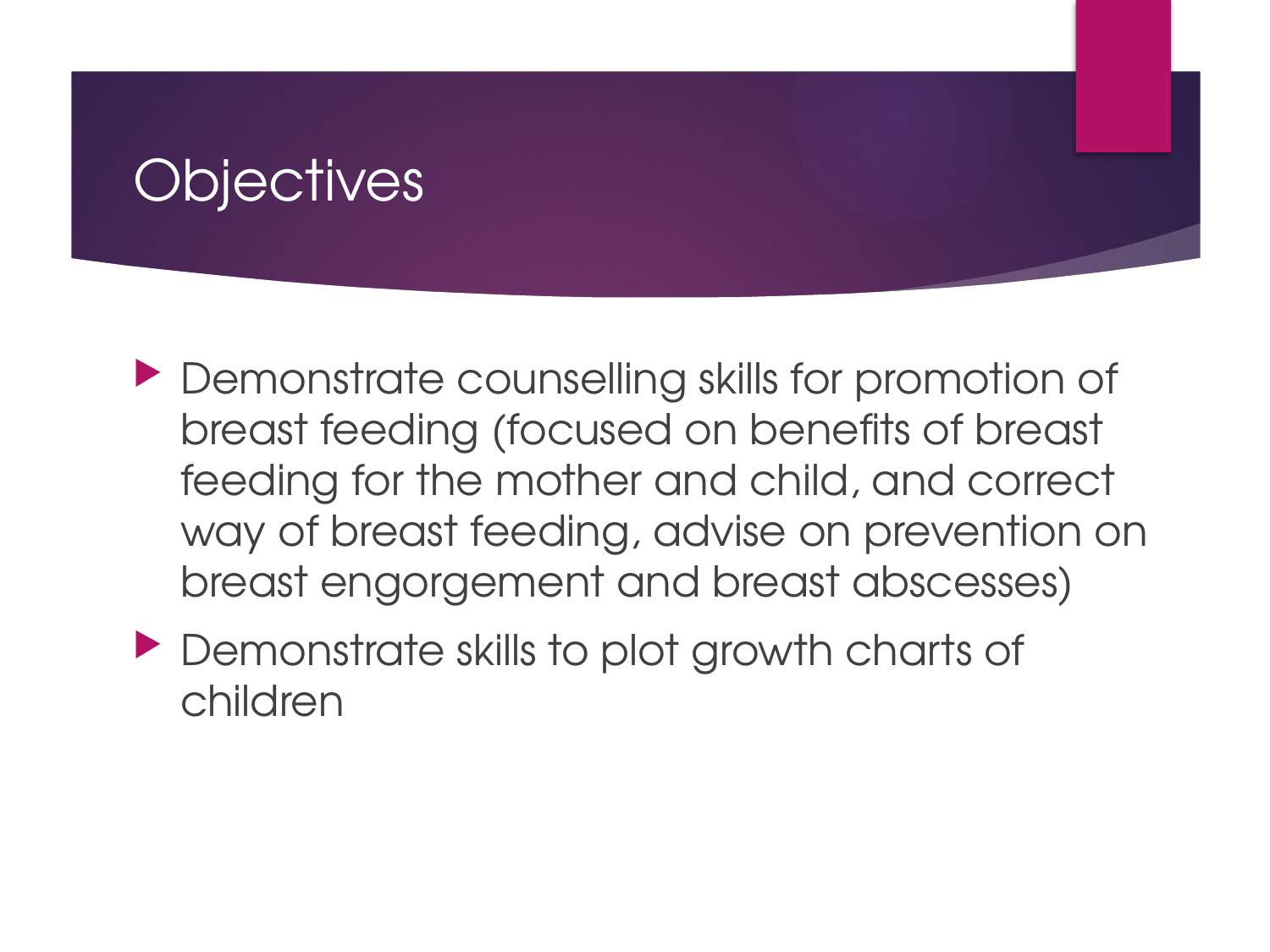

# Objectives
Demonstrate counselling skills for promotion of breast feeding (focused on benefits of breast feeding for the mother and child, and correct way of breast feeding, advise on prevention on breast engorgement and breast abscesses)
Demonstrate skills to plot growth charts of children